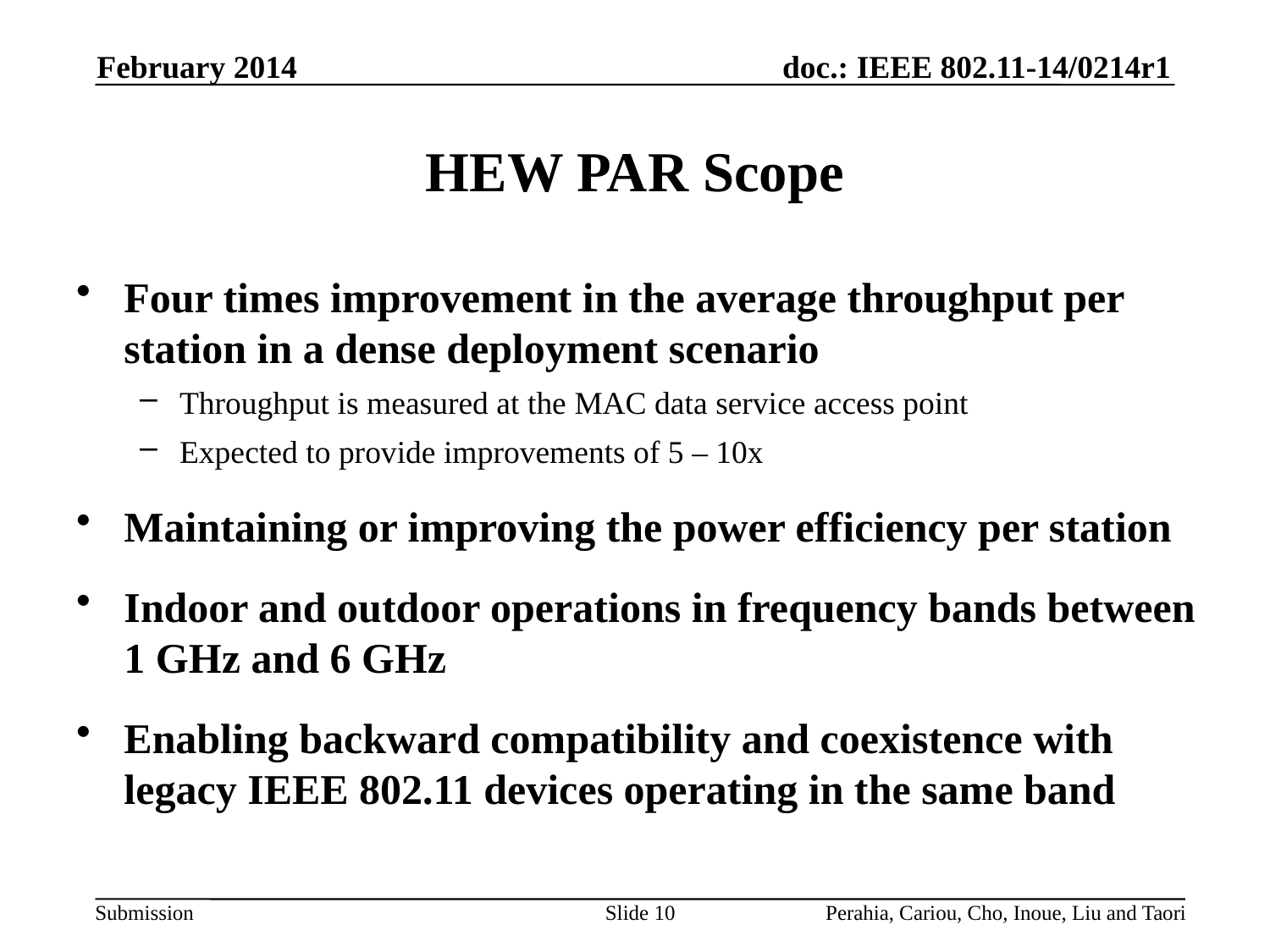

February 2014
# HEW PAR Scope
Four times improvement in the average throughput per station in a dense deployment scenario
Throughput is measured at the MAC data service access point
Expected to provide improvements of 5 – 10x
Maintaining or improving the power efficiency per station
Indoor and outdoor operations in frequency bands between 1 GHz and 6 GHz
Enabling backward compatibility and coexistence with legacy IEEE 802.11 devices operating in the same band

Slide 10
Perahia, Cariou, Cho, Inoue, Liu and Taori